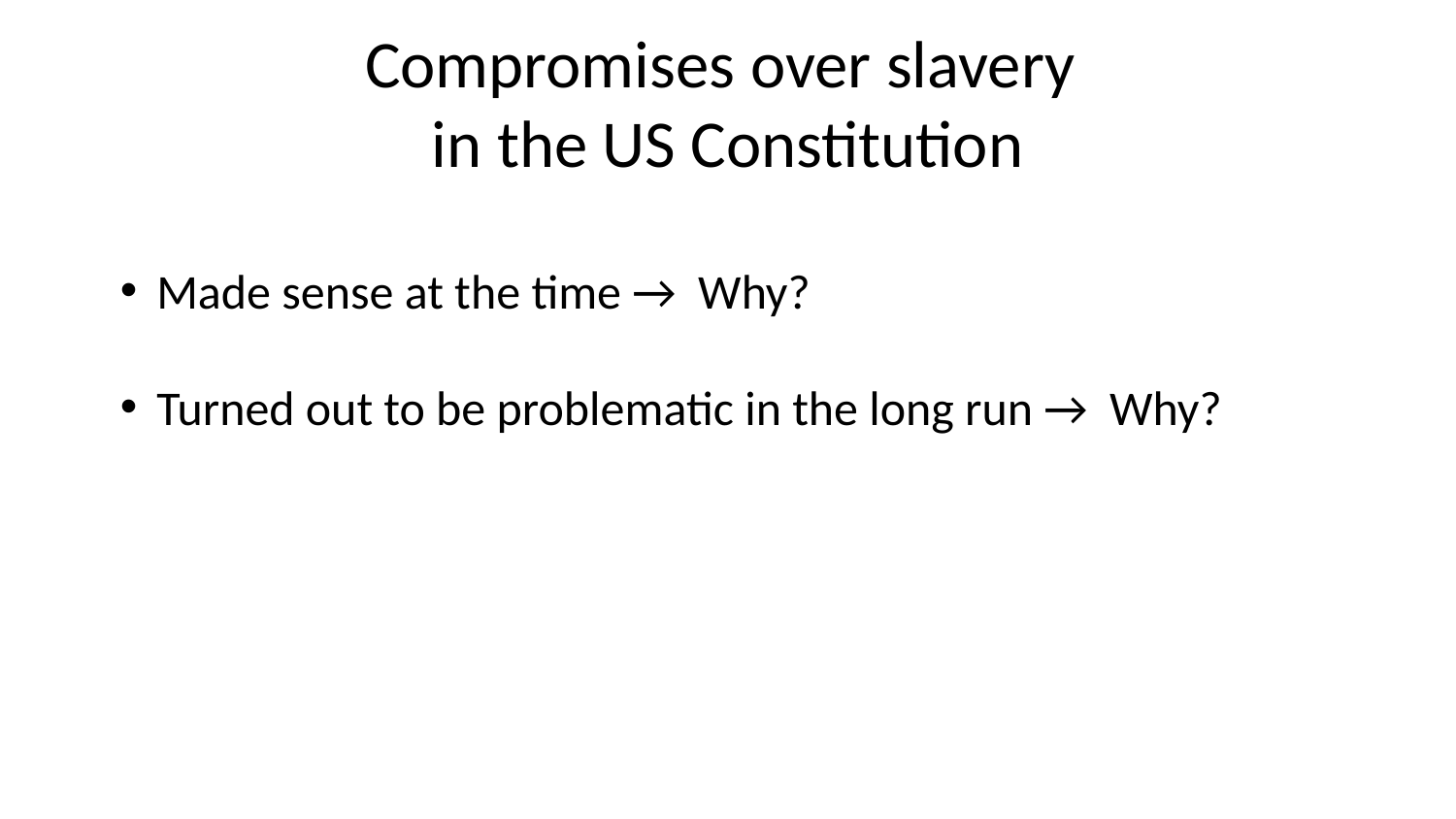

# Compromises over slavery
in the US Constitution

Made sense at the time →  Why?

Turned out to be problematic in the long run →  Why?